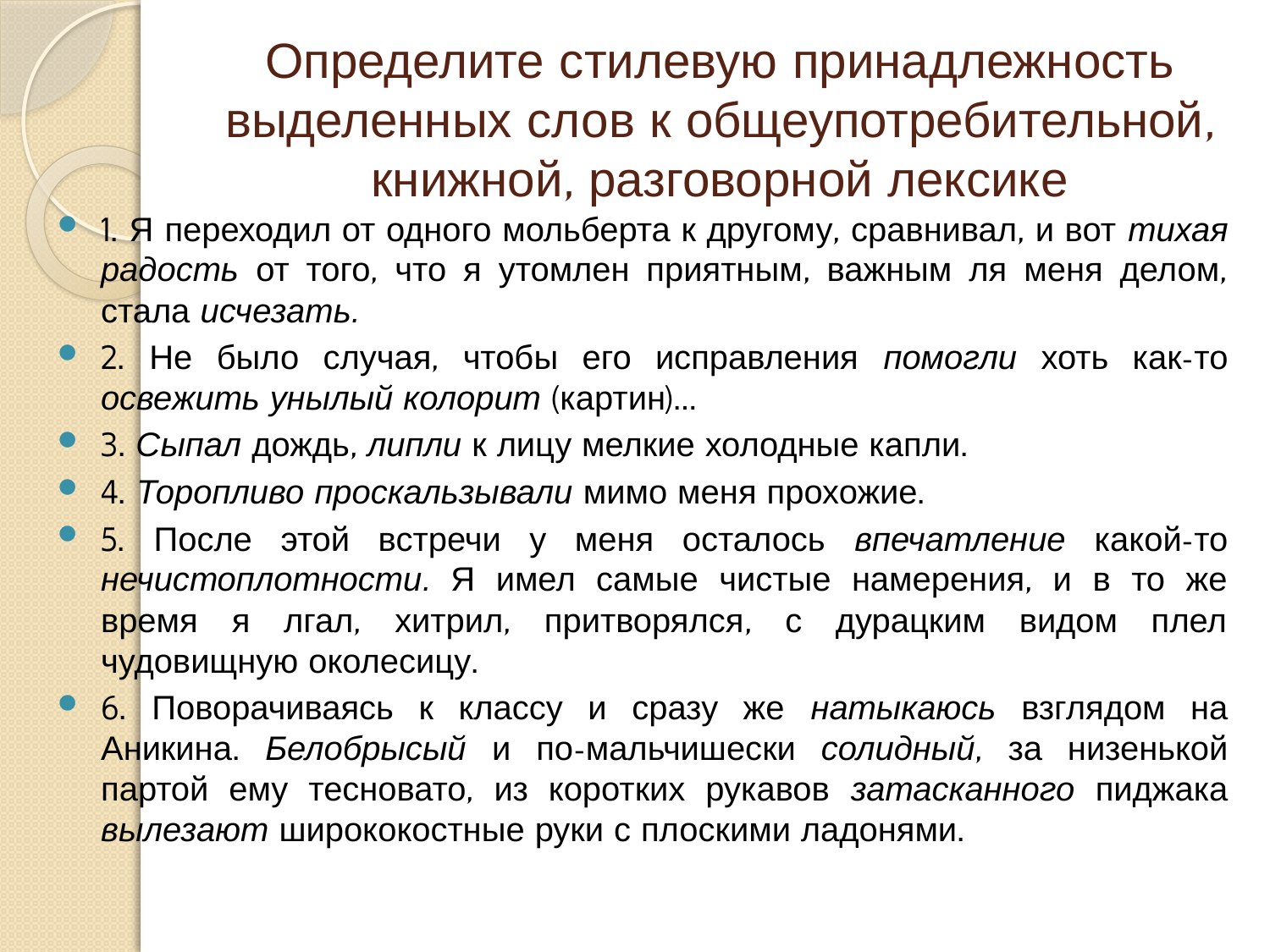

# Определите стилевую принадлежность выделенных слов к общеупотребительной, книжной, разговорной лексике
1. Я переходил от одного мольберта к другому, сравнивал, и вот тихая радость от того, что я утомлен приятным, важным ля меня делом, стала исчезать.
2. Не было случая, чтобы его исправления помогли хоть как-то освежить унылый колорит (картин)…
3. Сыпал дождь, липли к лицу мелкие холодные капли.
4. Торопливо проскальзывали мимо меня прохожие.
5. После этой встречи у меня осталось впечатление какой-то нечистоплотности. Я имел самые чистые намерения, и в то же время я лгал, хитрил, притворялся, с дурацким видом плел чудовищную околесицу.
6. Поворачиваясь к классу и сразу же натыкаюсь взглядом на Аникина. Белобрысый и по-мальчишески солидный, за низенькой партой ему тесновато, из коротких рукавов затасканного пиджака вылезают ширококостные руки с плоскими ладонями.